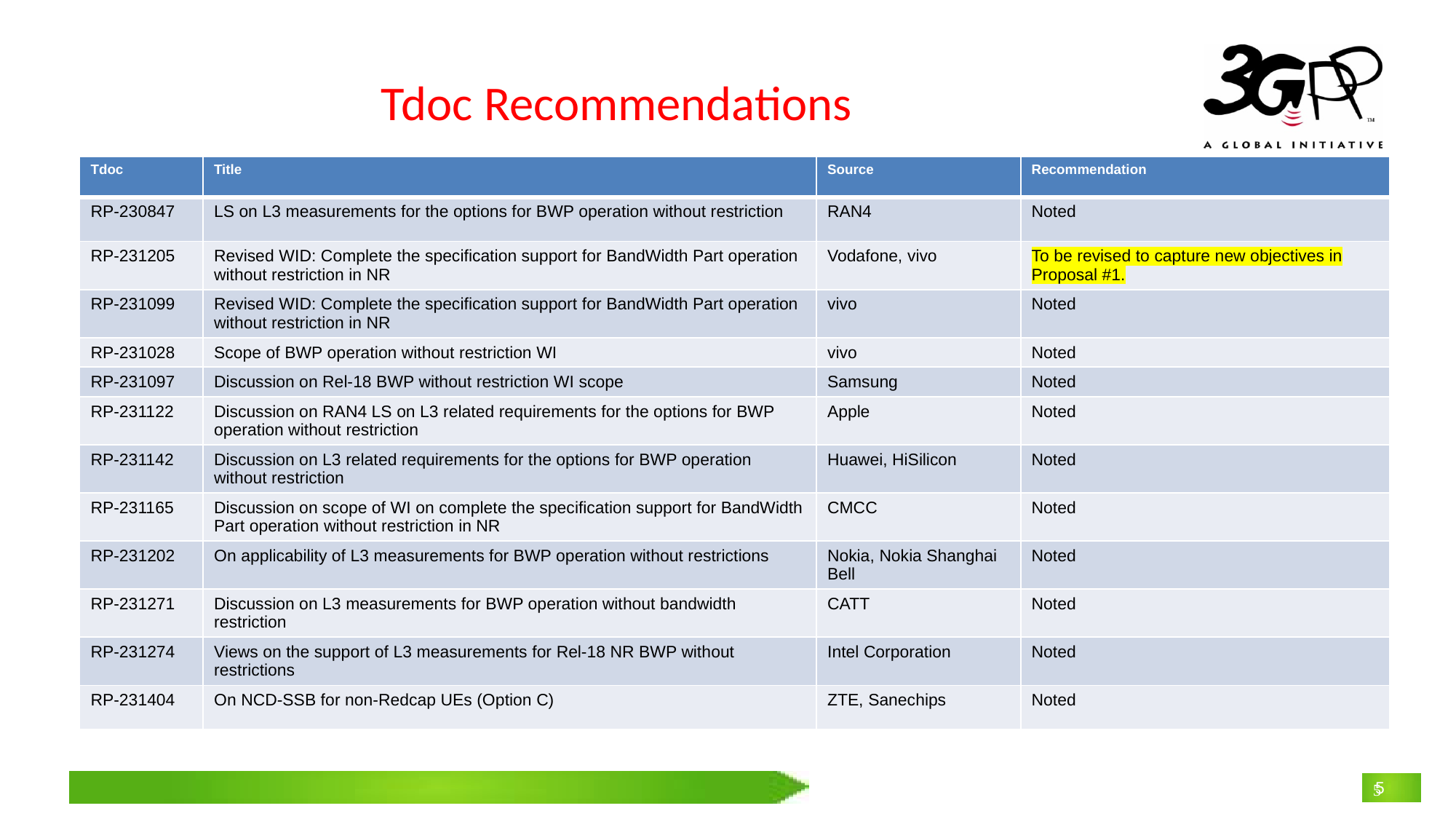

# Tdoc Recommendations
| Tdoc | Title | Source | Recommendation |
| --- | --- | --- | --- |
| RP-230847 | LS on L3 measurements for the options for BWP operation without restriction | RAN4 | Noted |
| RP-231205 | Revised WID: Complete the specification support for BandWidth Part operation without restriction in NR | Vodafone, vivo | To be revised to capture new objectives in Proposal #1. |
| RP-231099 | Revised WID: Complete the specification support for BandWidth Part operation without restriction in NR | vivo | Noted |
| RP-231028 | Scope of BWP operation without restriction WI | vivo | Noted |
| RP-231097 | Discussion on Rel-18 BWP without restriction WI scope | Samsung | Noted |
| RP-231122 | Discussion on RAN4 LS on L3 related requirements for the options for BWP operation without restriction | Apple | Noted |
| RP-231142 | Discussion on L3 related requirements for the options for BWP operation without restriction | Huawei, HiSilicon | Noted |
| RP-231165 | Discussion on scope of WI on complete the specification support for BandWidth Part operation without restriction in NR | CMCC | Noted |
| RP-231202 | On applicability of L3 measurements for BWP operation without restrictions | Nokia, Nokia Shanghai Bell | Noted |
| RP-231271 | Discussion on L3 measurements for BWP operation without bandwidth restriction | CATT | Noted |
| RP-231274 | Views on the support of L3 measurements for Rel-18 NR BWP without restrictions | Intel Corporation | Noted |
| RP-231404 | On NCD-SSB for non-Redcap UEs (Option C) | ZTE, Sanechips | Noted |
5